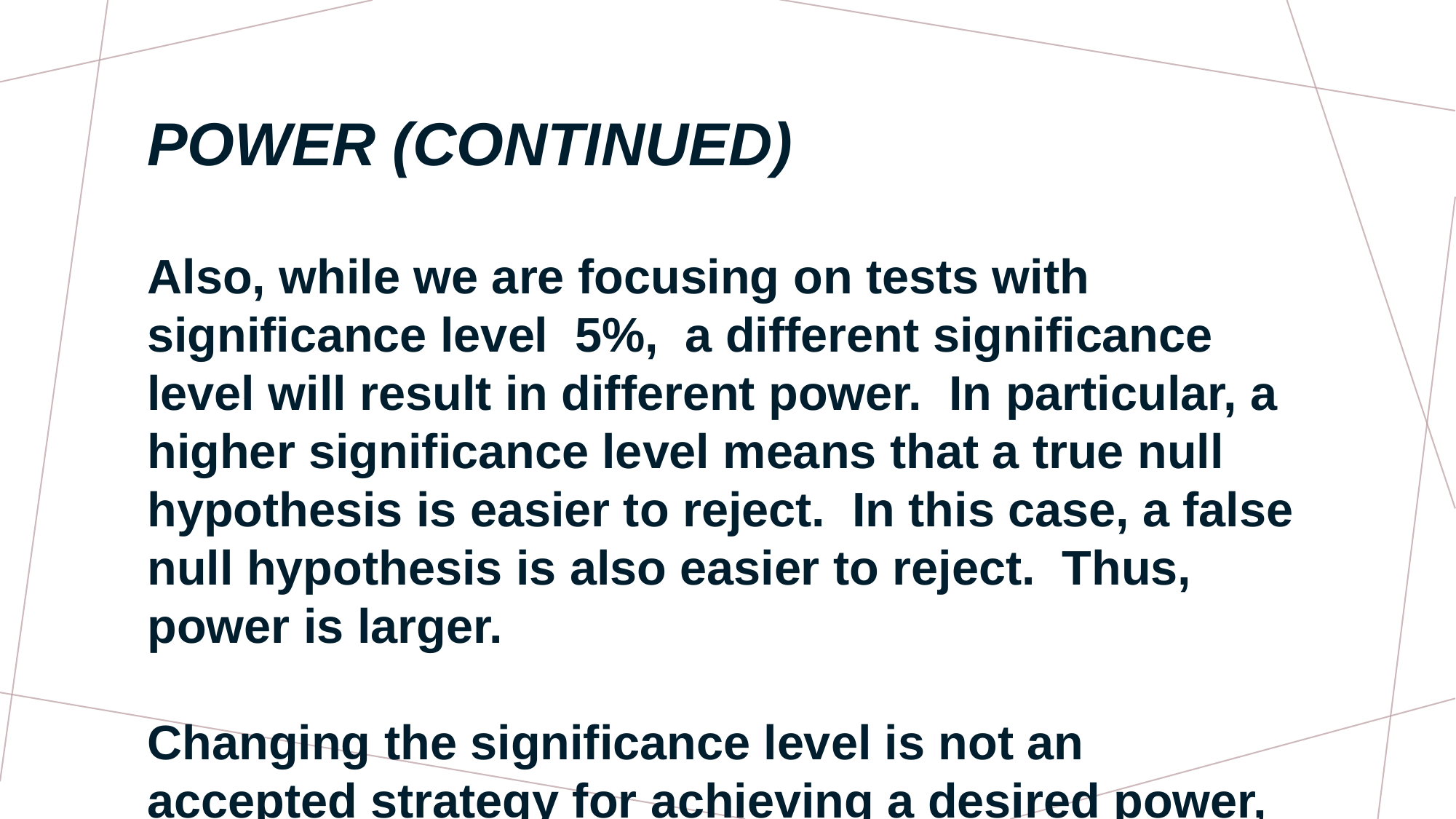

# POWER (CONTINUED)
Also, while we are focusing on tests with significance level  5%,  a different significance level will result in different power.  In particular, a higher significance level means that a true null hypothesis is easier to reject.  In this case, a false null hypothesis is also easier to reject.  Thus, power is larger.

Changing the significance level is not an accepted strategy for achieving a desired power, although there may be other valid reasons to have a significance level different from  5%.